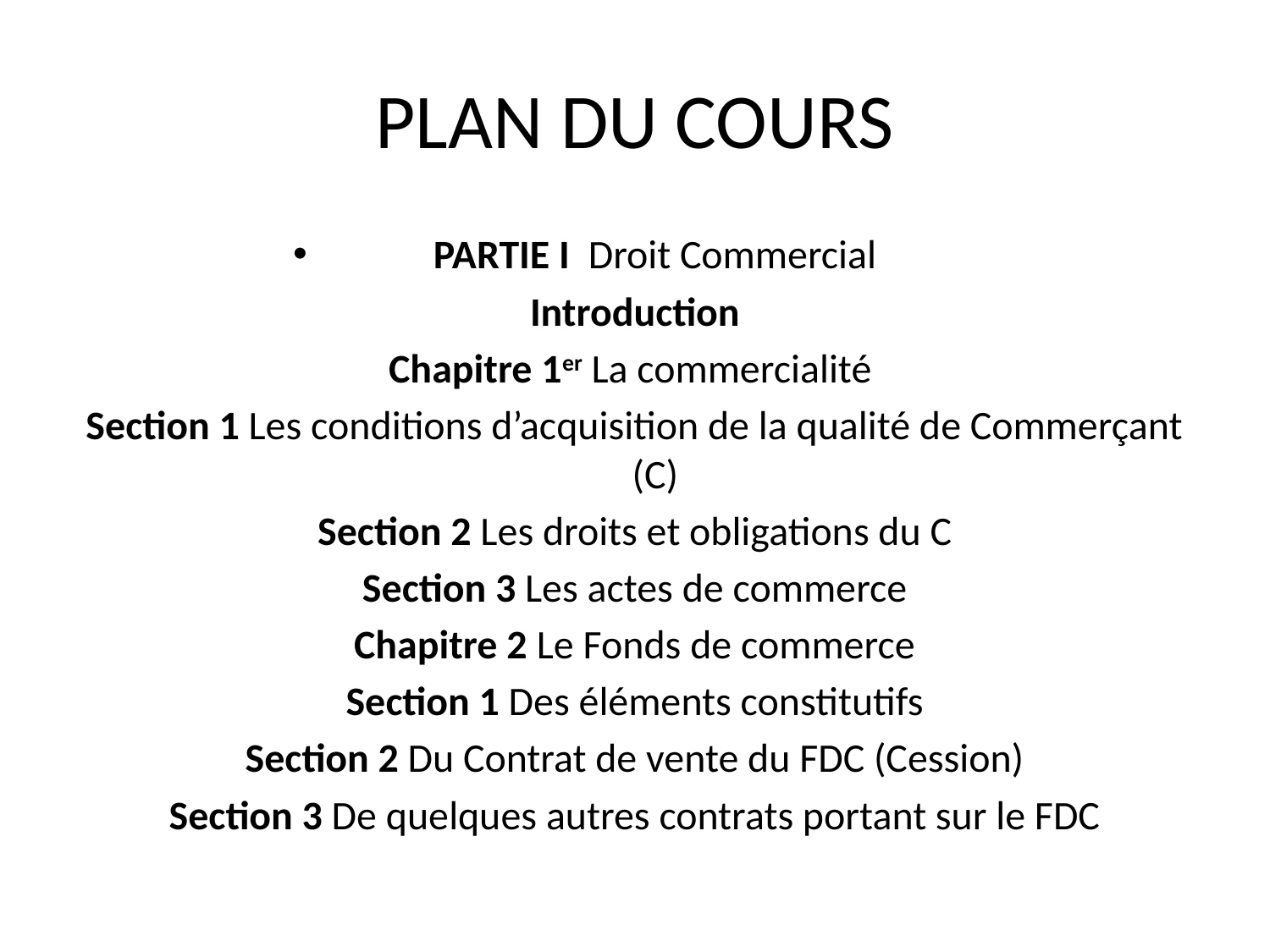

# PLAN DU COURS
PARTIE I  Droit Commercial
Introduction
Chapitre 1er La commercialité
Section 1 Les conditions d’acquisition de la qualité de Commerçant (C)
Section 2 Les droits et obligations du C
Section 3 Les actes de commerce
Chapitre 2 Le Fonds de commerce
Section 1 Des éléments constitutifs
Section 2 Du Contrat de vente du FDC (Cession)
Section 3 De quelques autres contrats portant sur le FDC